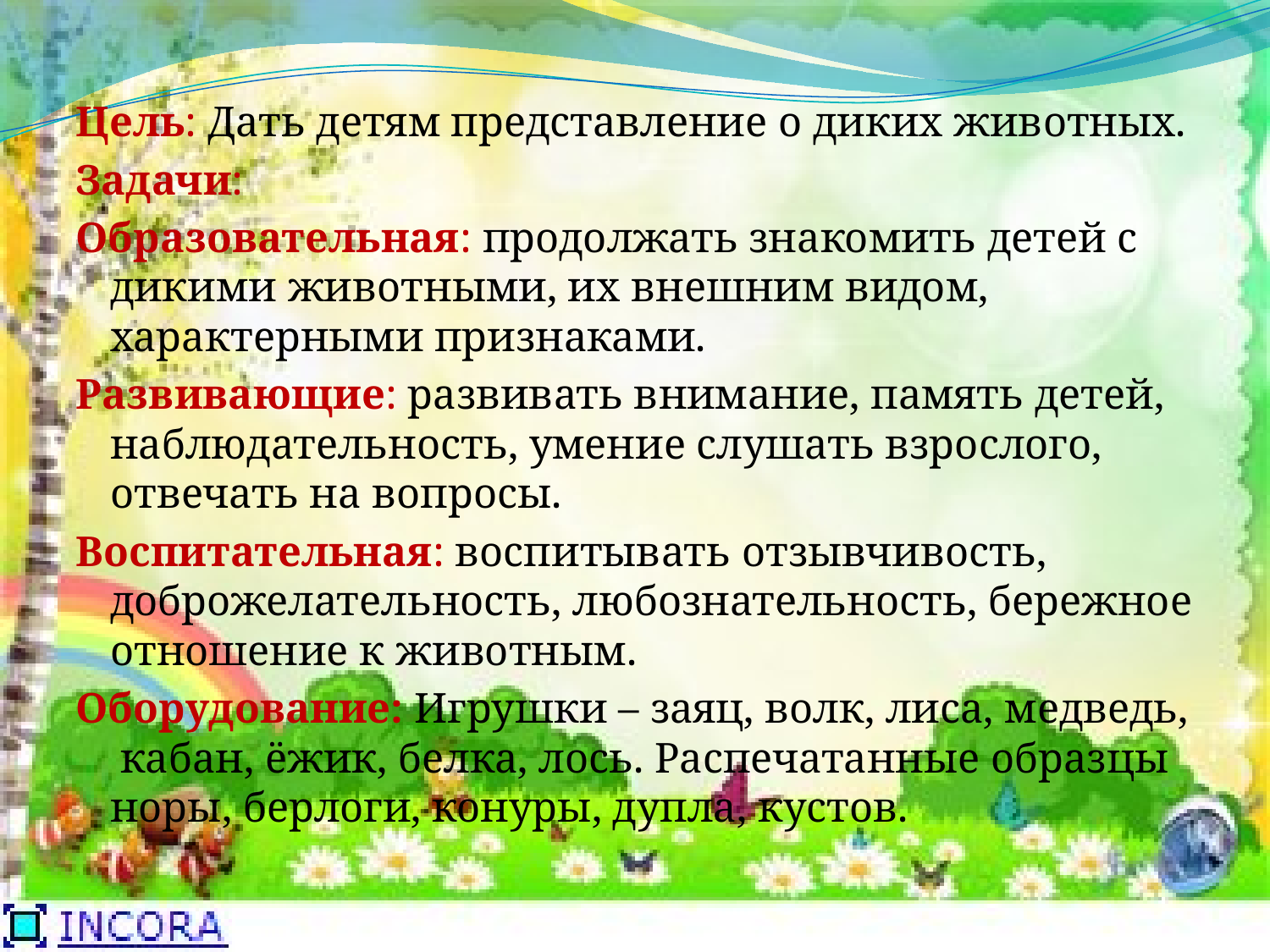

Цель: Дать детям представление о диких животных.
Задачи:
Образовательная: продолжать знакомить детей с дикими животными, их внешним видом, характерными признаками.
Развивающие: развивать внимание, память детей, наблюдательность, умение слушать взрослого, отвечать на вопросы.
Воспитательная: воспитывать отзывчивость, доброжелательность, любознательность, бережное отношение к животным.
Оборудование: Игрушки – заяц, волк, лиса, медведь,  кабан, ёжик, белка, лось. Распечатанные образцы норы, берлоги, конуры, дупла, кустов.